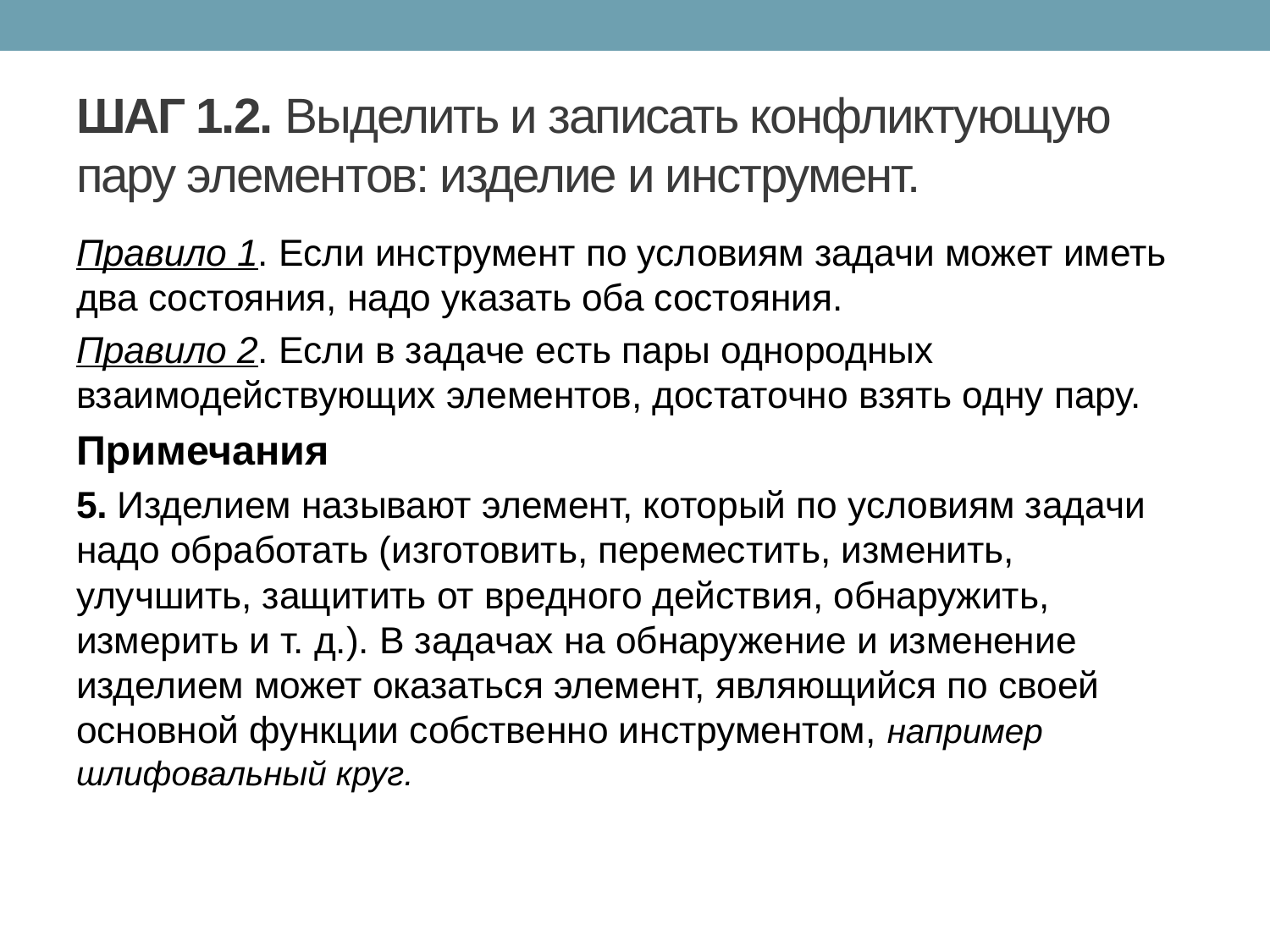

# ШАГ 1.2. Выделить и записать конфликтующую пару элементов: изделие и инструмент.
Правило 1. Если инструмент по условиям задачи может иметь два состояния, надо указать оба состояния.
Правило 2. Если в задаче есть пары однородных взаимодействующих элементов, достаточно взять одну пару.
Примечания
5. Изделием называют элемент, который по условиям задачи надо обработать (изготовить, переместить, изменить, улучшить, защитить от вредного действия, обнаружить, измерить и т. д.). В задачах на обнаружение и изменение изделием может оказаться элемент, являющийся по своей основной функции собственно инструментом, например шлифовальный круг.